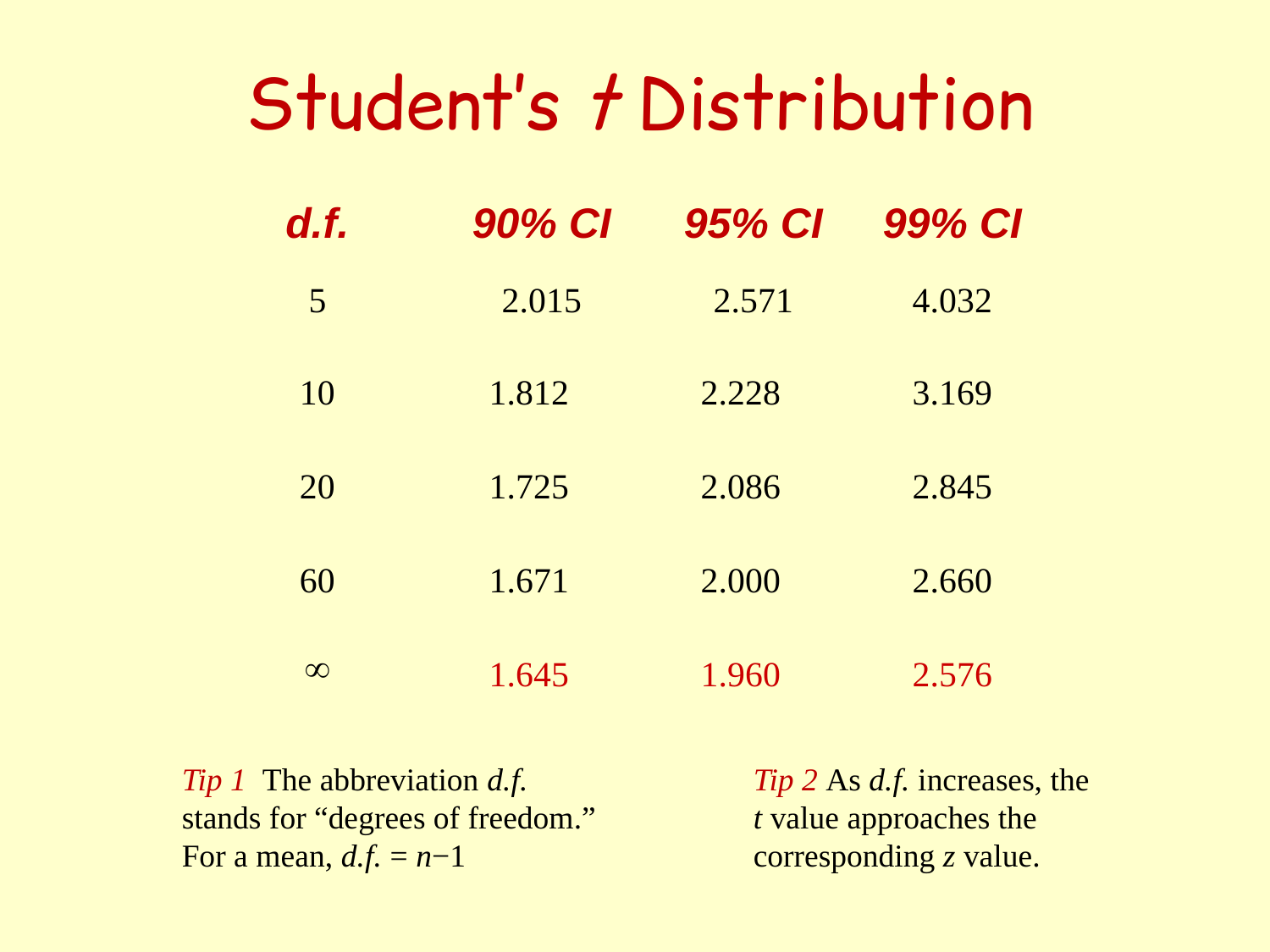

# Student’s t Distribution
| d.f. | 90% CI |  | 95% CI | 99% CI |
| --- | --- | --- | --- | --- |
| 5 | 2.015 |  | 2.571 | 4.032 |
| 10 | 1.812 | 2.228 |  | 3.169 |
| 20 | 1.725 | 2.086 |  | 2.845 |
| 60 | 1.671 | 2.000 |  | 2.660 |
| ∞ | 1.645 | 1.960 |  | 2.576 |
90%
98%
Tip 1  The abbreviation d.f. stands for “degrees of freedom.”  For a mean, d.f. = n−1
Tip 2 As d.f. increases, the t value approaches the corresponding z value.
95%
99%